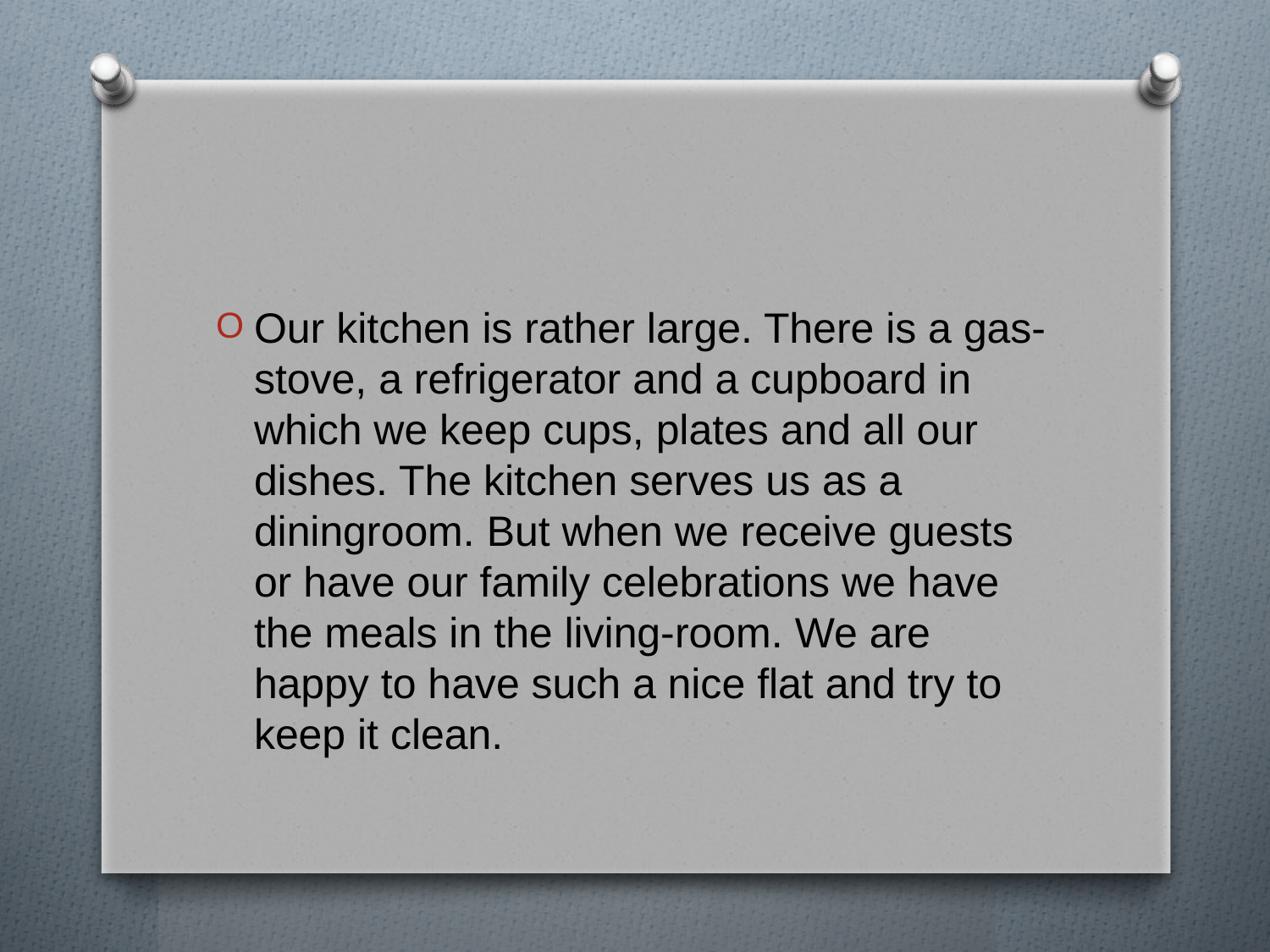

#
Our kitchen is rather large. There is a gas-stove, a refrigerator and a cupboard in which we keep cups, plates and all our dishes. The kitchen serves us as a diningroom. But when we receive guests or have our family celebrations we have the meals in the living-room. We are happy to have such a nice flat and try to keep it clean.